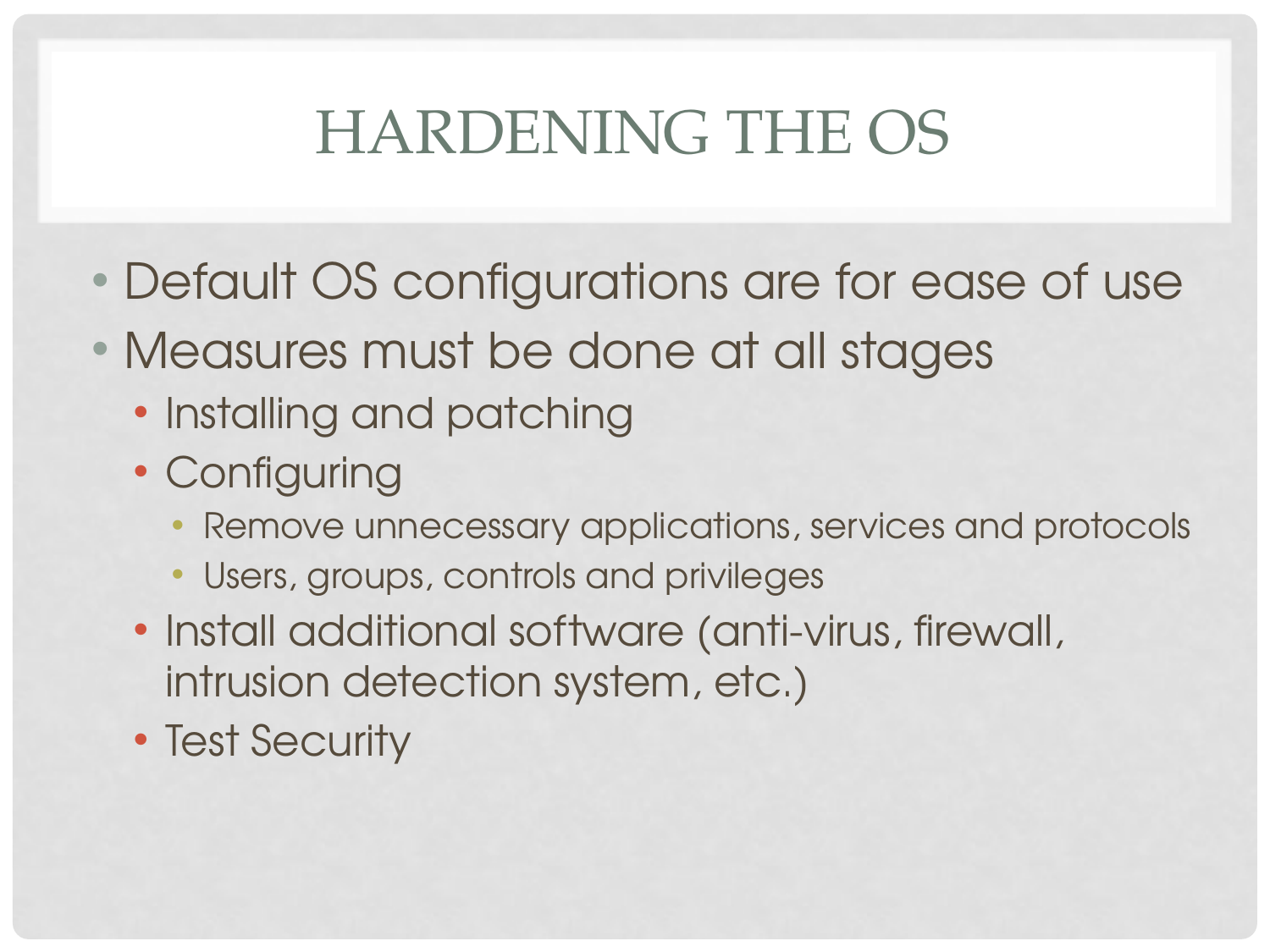

# Hardening the OS
Default OS configurations are for ease of use
Measures must be done at all stages
Installing and patching
Configuring
Remove unnecessary applications, services and protocols
Users, groups, controls and privileges
Install additional software (anti-virus, firewall, intrusion detection system, etc.)
Test Security